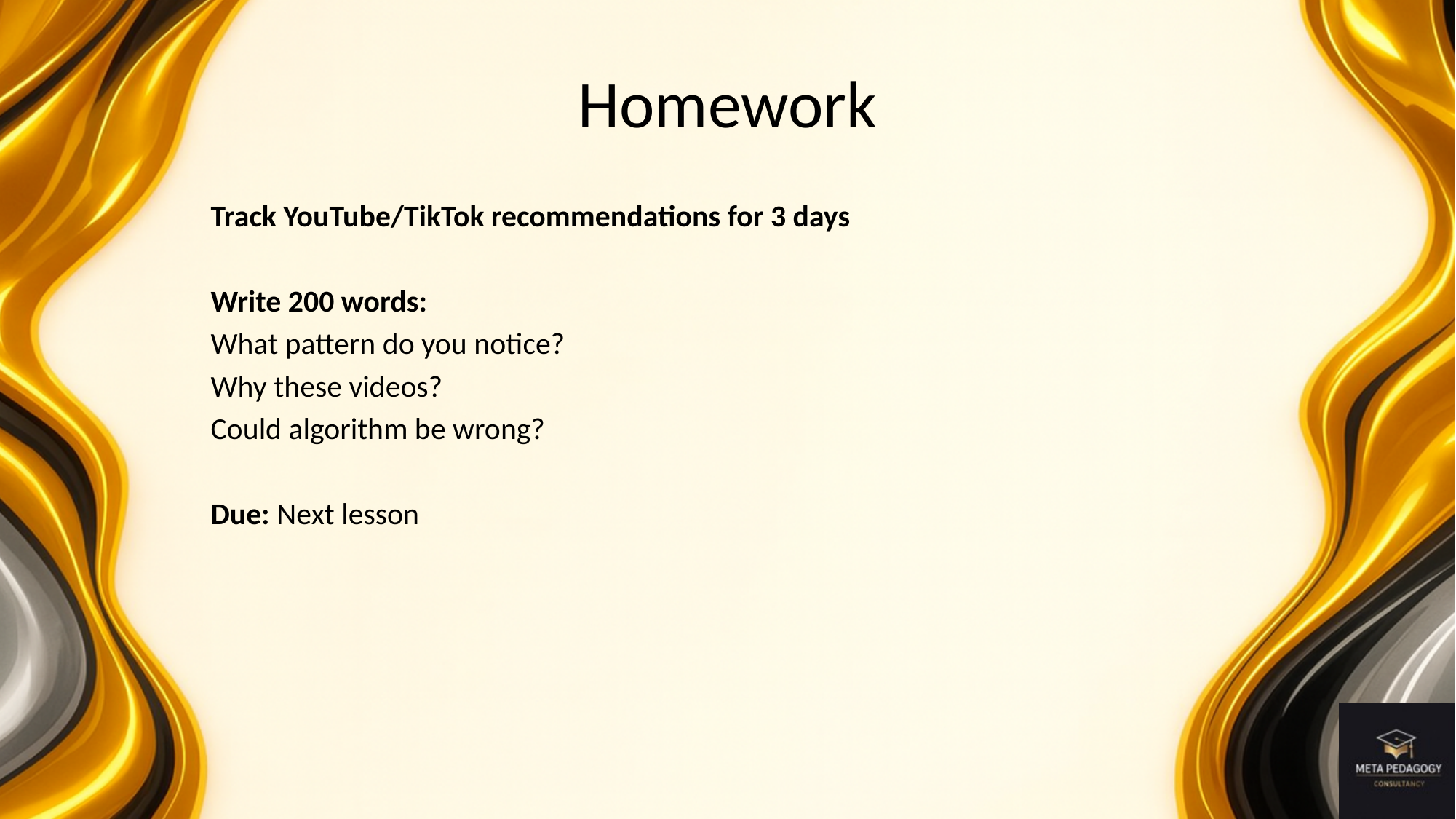

# Homework
Track YouTube/TikTok recommendations for 3 days

Write 200 words:
What pattern do you notice?
Why these videos?
Could algorithm be wrong?

Due: Next lesson